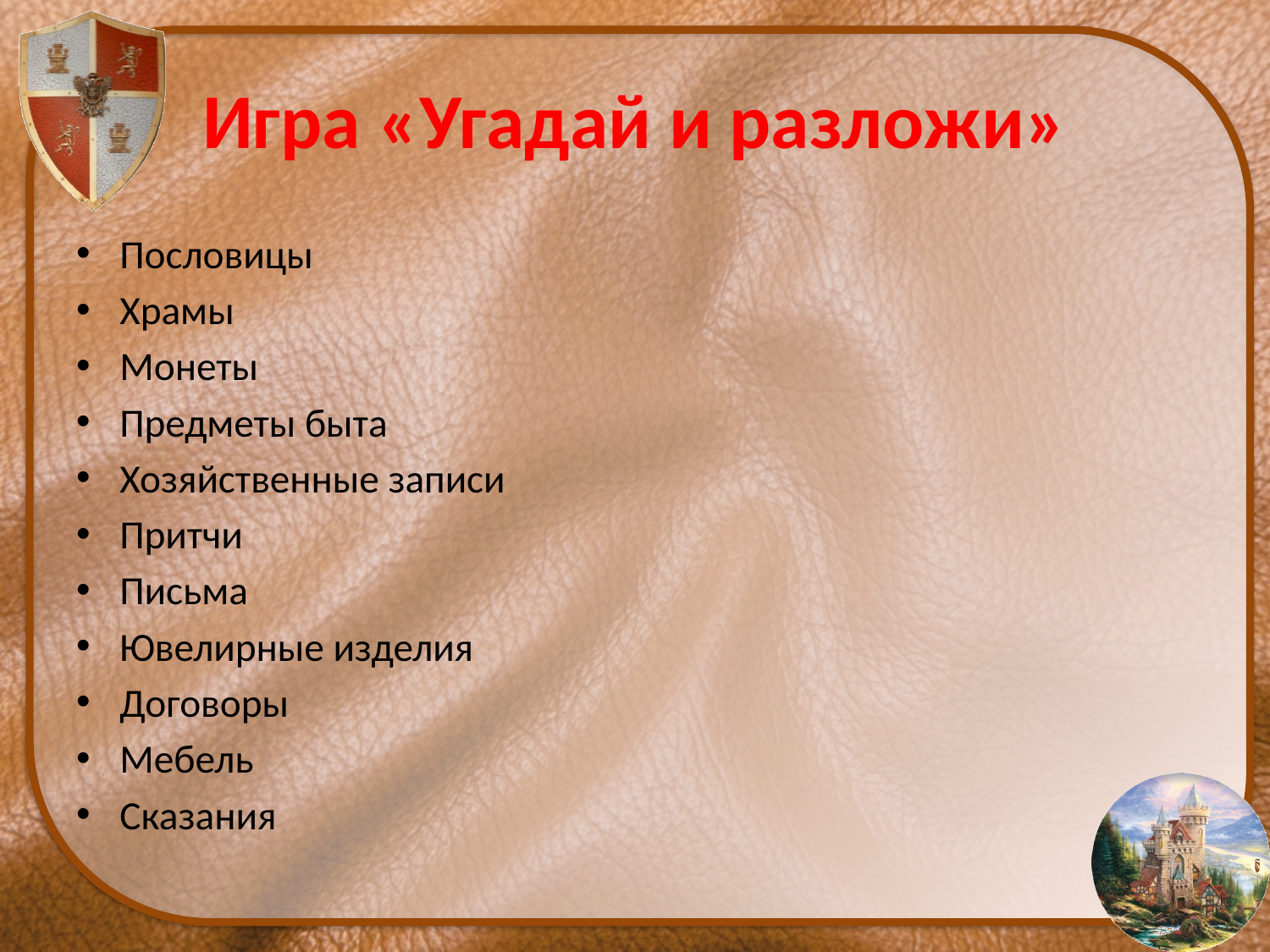

# Игра «Угадай и разложи»
Пословицы
Храмы
Монеты
Предметы быта
Хозяйственные записи
Притчи
Письма
Ювелирные изделия
Договоры
Мебель
Сказания